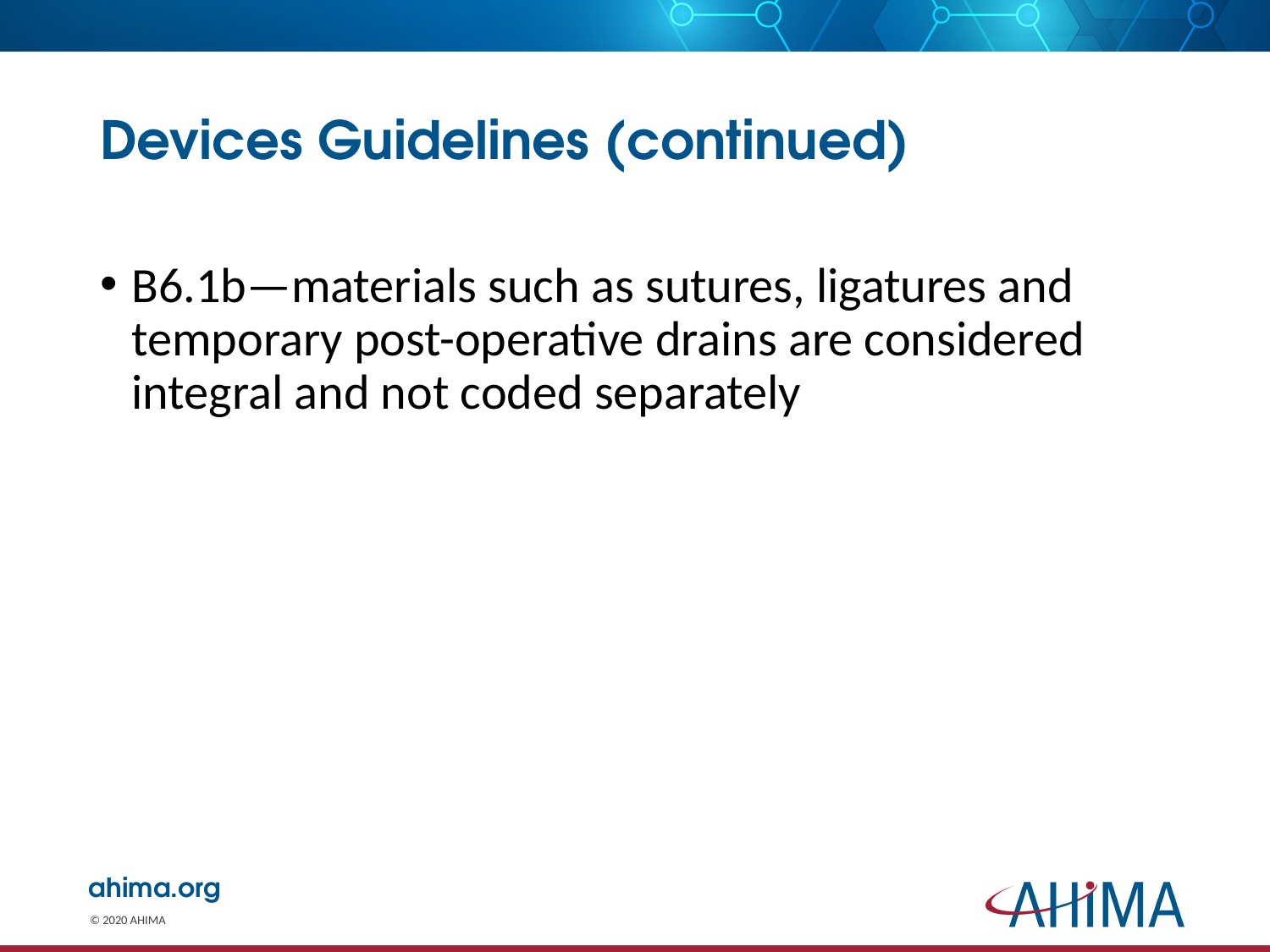

# Devices Guidelines (continued)
B6.1b—materials such as sutures, ligatures and temporary post-operative drains are considered integral and not coded separately